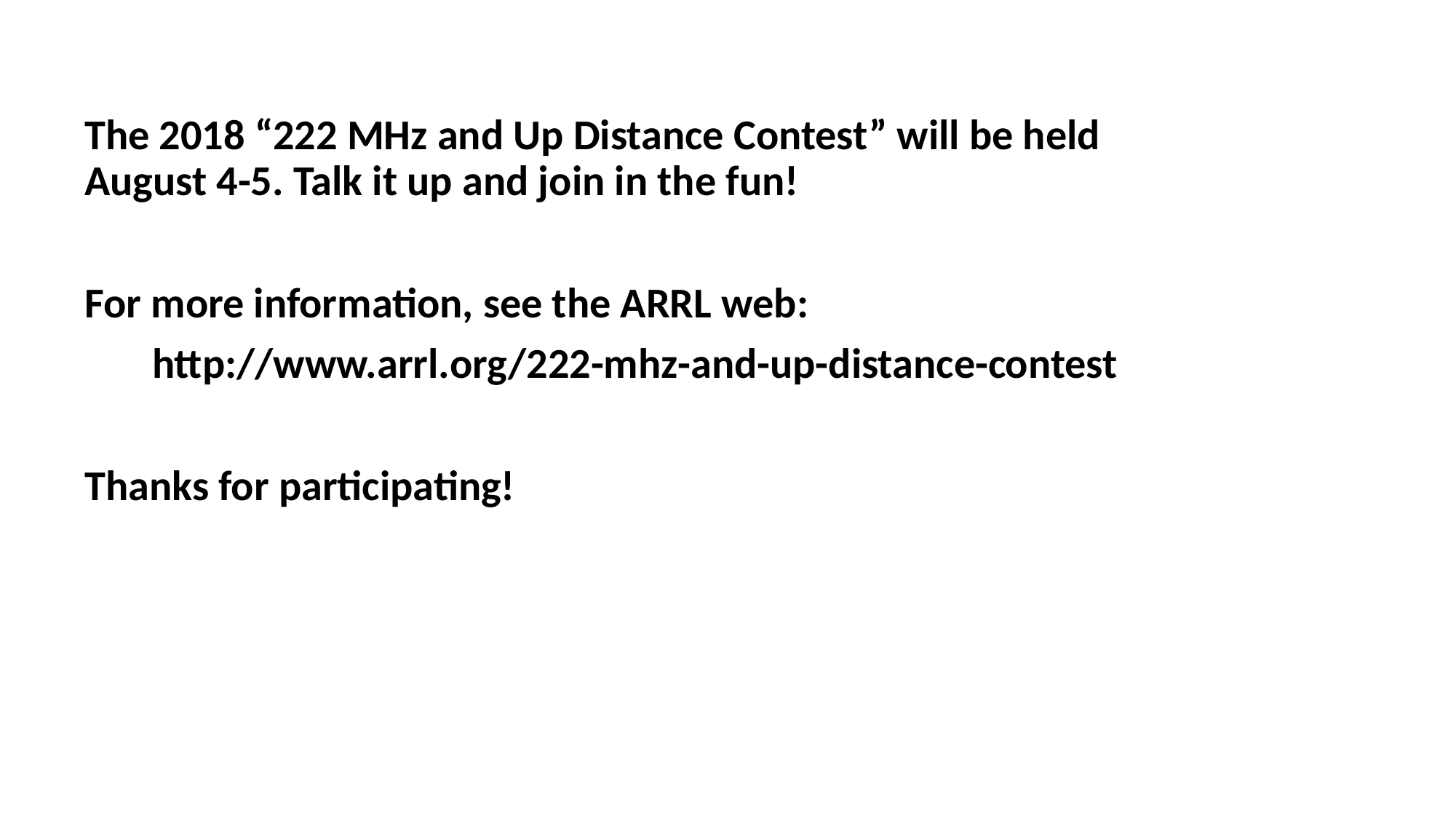

The 2018 “222 MHz and Up Distance Contest” will be held August 4-5. Talk it up and join in the fun!

For more information, see the ARRL web:
       http://www.arrl.org/222-mhz-and-up-distance-contest

Thanks for participating!